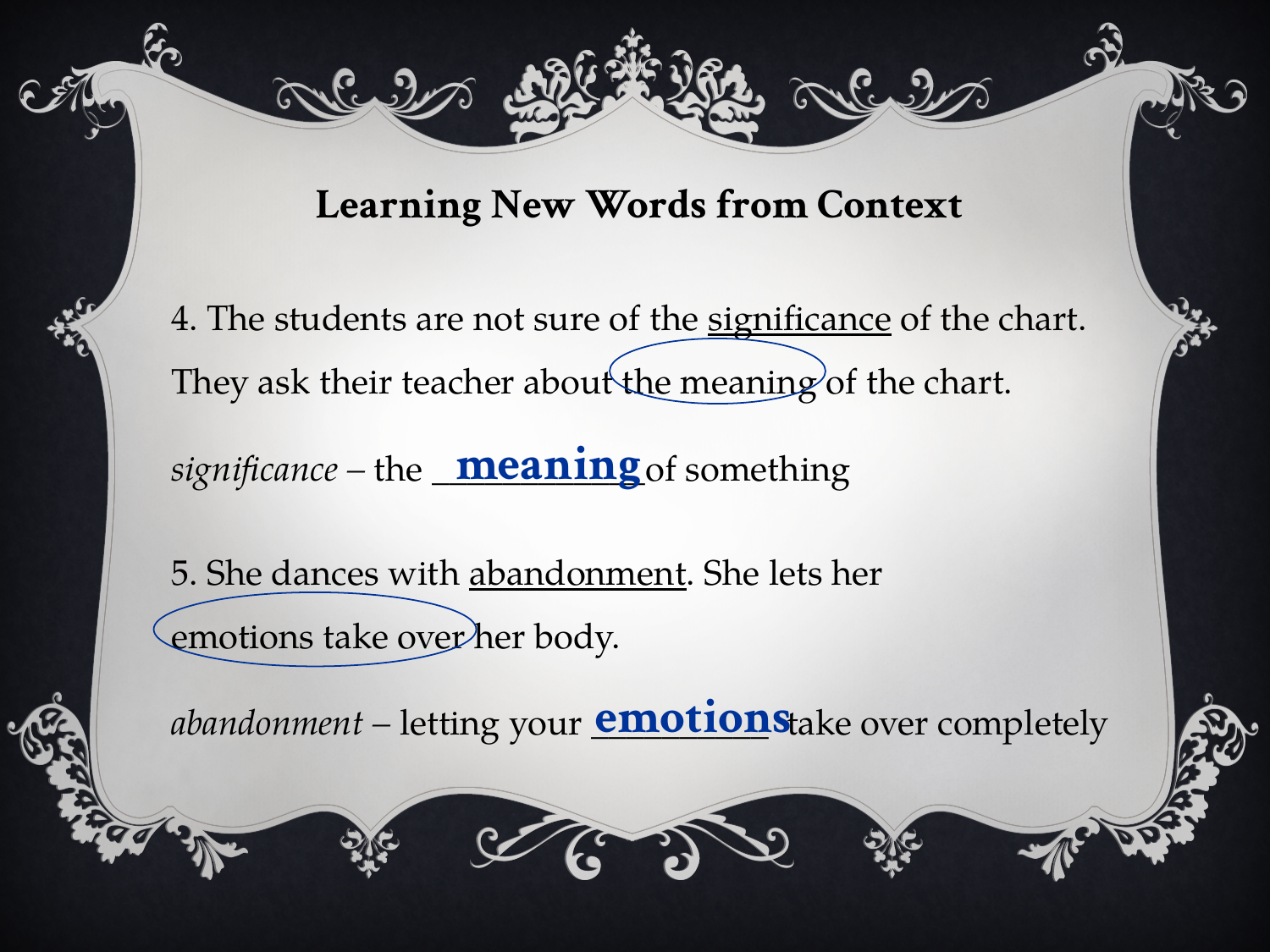

Learning New Words from Context
4. The students are not sure of the significance of the chart. They ask their teacher about the meaning of the chart.

significance – the ____________of something

meaning
5. She dances with abandonment. She lets her
emotions take over her body.

abandonment – letting your __________  take over completely

emotions